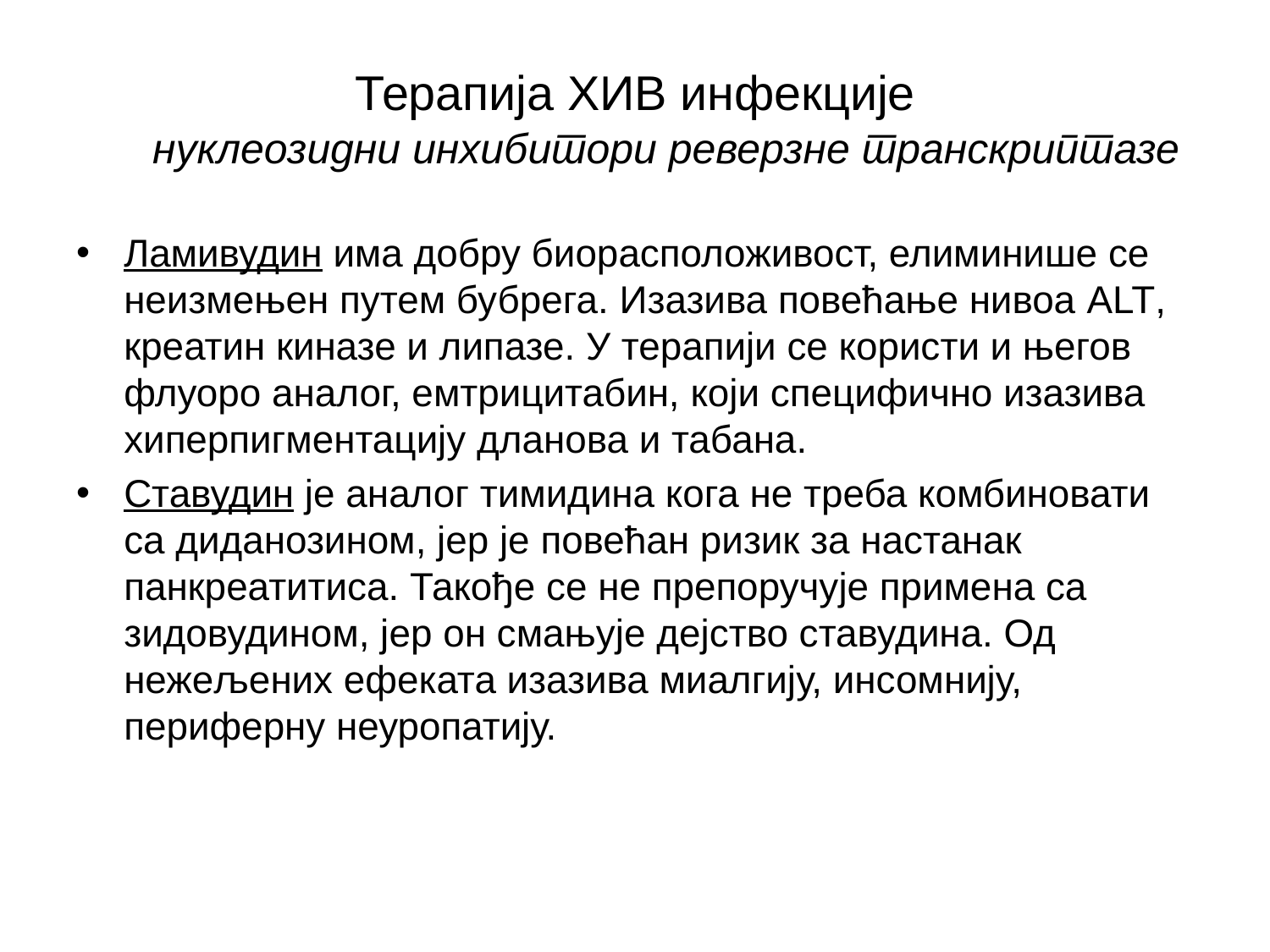

# Терапија ХИВ инфекције нуклеозидни инхибитори реверзне транскриптазе
Ламивудин има добру биорасположивост, елиминише се неизмењен путем бубрега. Изазива повећање нивоа ALT, креатин киназе и липазе. У терапији се користи и његов флуоро аналог, емтрицитабин, који специфично изазива хиперпигментацију дланова и табана.
Ставудин је аналог тимидина кога не треба комбиновати са диданозином, јер је повећан ризик за настанак панкреатитиса. Такође се не препоручује примена са зидовудином, јер он смањује дејство ставудина. Од нежељених ефеката изазива миалгију, инсомнију, периферну неуропатију.